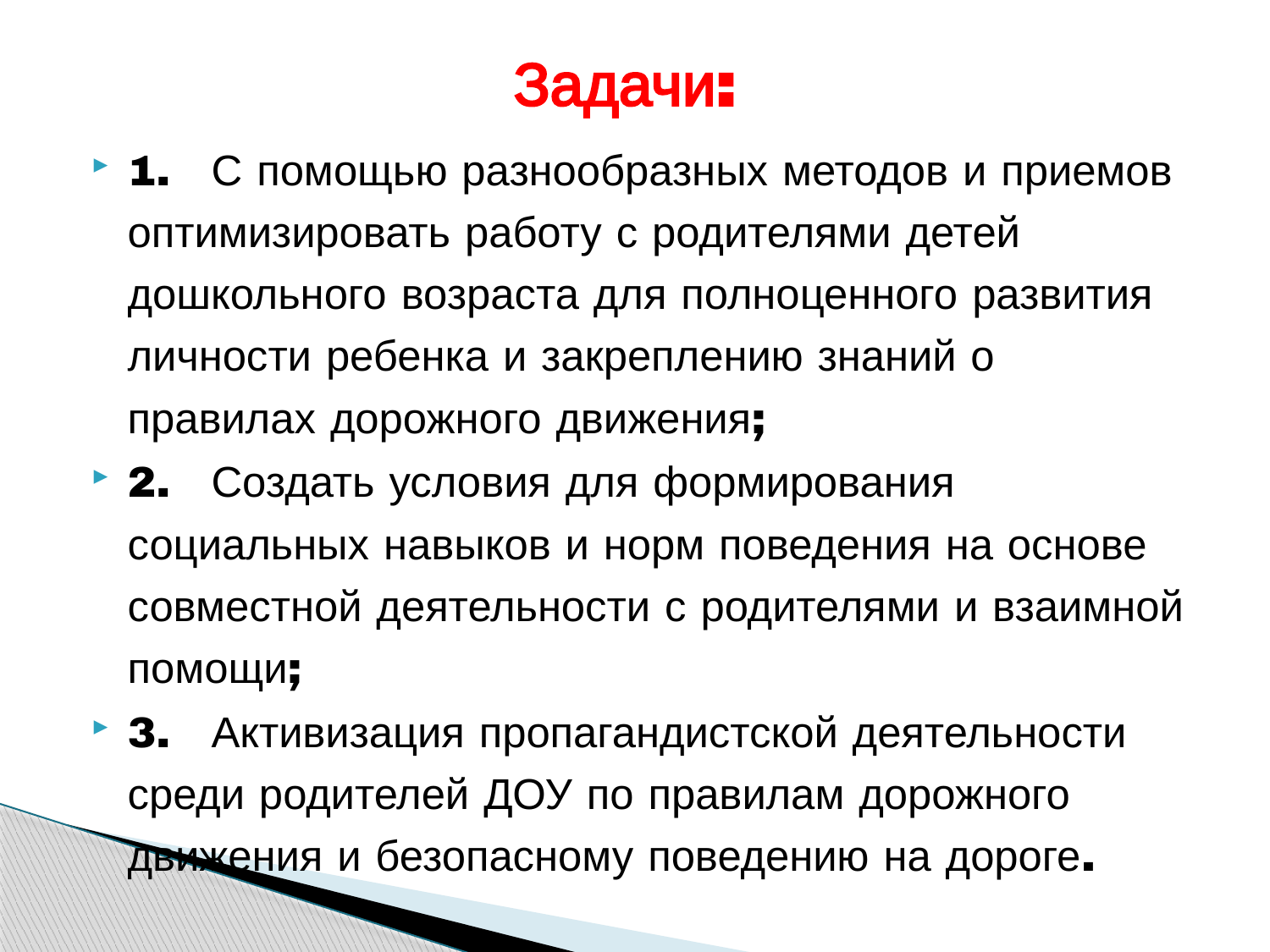

# Задачи:
1.	С помощью разнообразных методов и приемов оптимизировать работу с родителями детей дошкольного возраста для полноценного развития личности ребенка и закреплению знаний о правилах дорожного движения;
2.	Создать условия для формирования социальных навыков и норм поведения на основе совместной деятельности с родителями и взаимной помощи;
3.	Активизация пропагандистской деятельности среди родителей ДОУ по правилам дорожного движения и безопасному поведению на дороге.